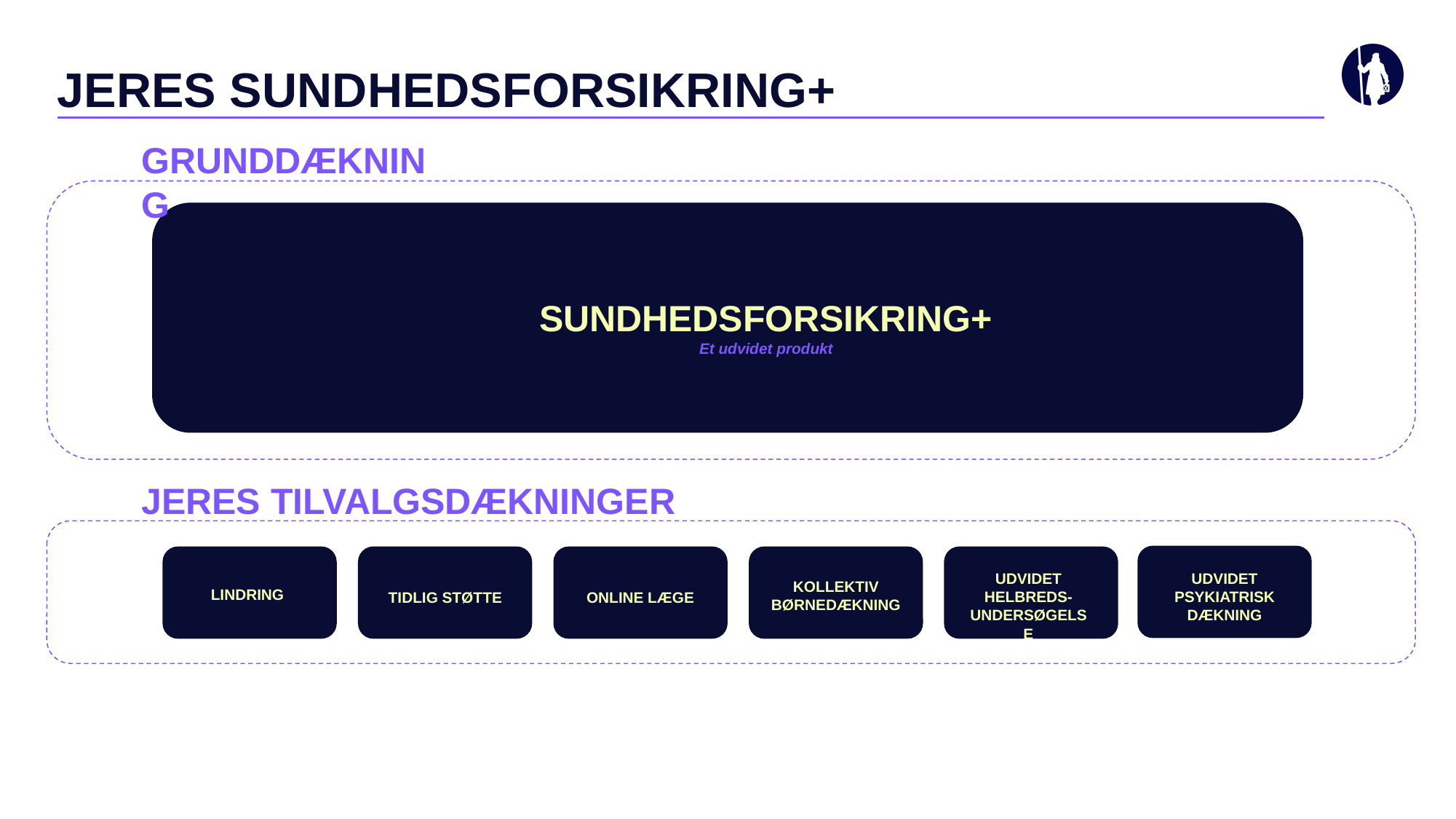

# JERES SUNDHEDSFORSIKRING+
GRUNDDÆKNING

SUNDHEDSFORSIKRING+
Et udvidet produkt

JERES TILVALGSDÆKNINGER

UDVIDET HELBREDS-
UNDERSØGELSE
UDVIDET PSYKIATRISK DÆKNING
KOLLEKTIV
BØRNEDÆKNING
LINDRING
TIDLIG STØTTE
ONLINE LÆGE